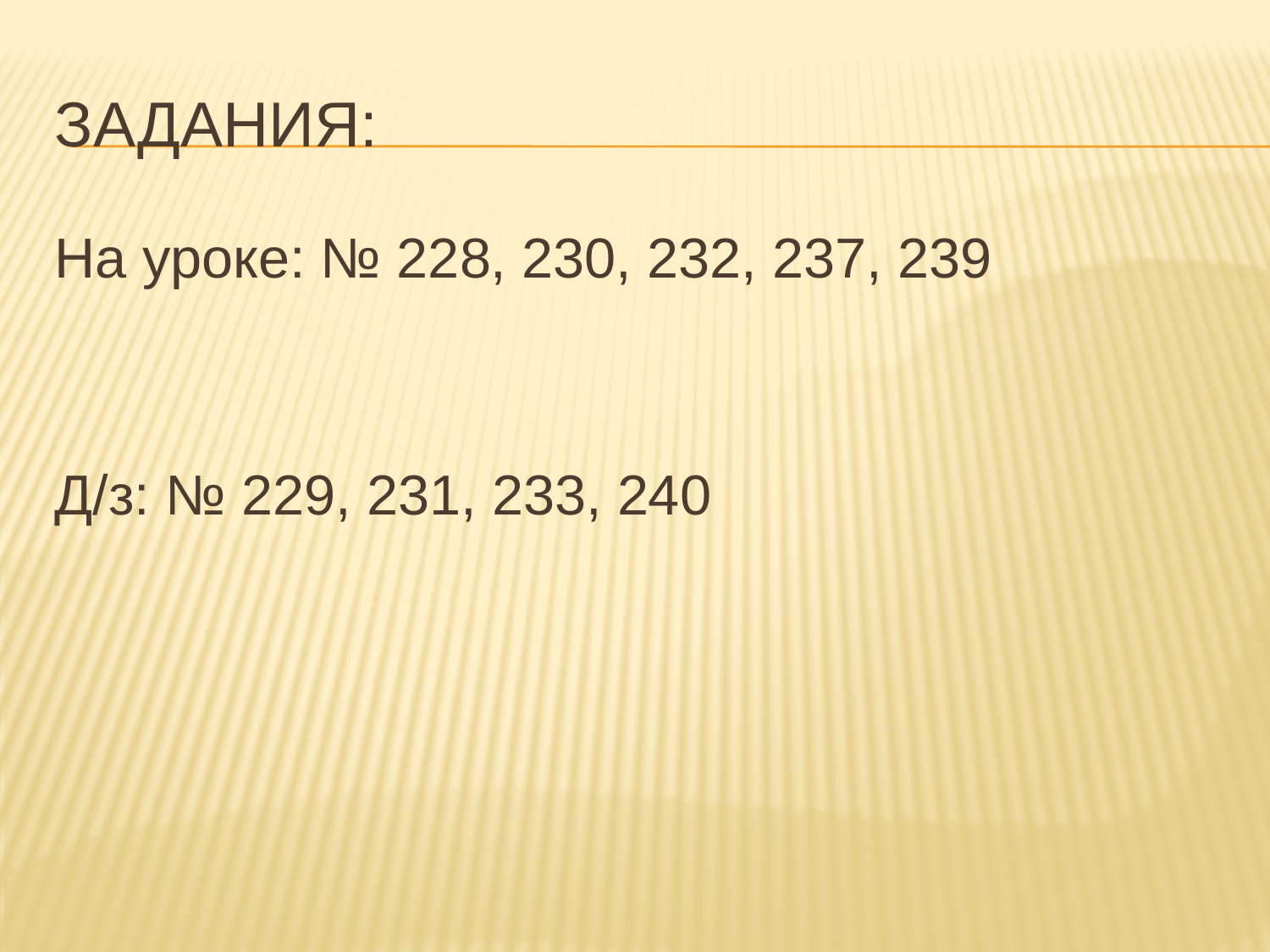

# Задания:
На уроке: № 228, 230, 232, 237, 239

Д/з: № 229, 231, 233, 240